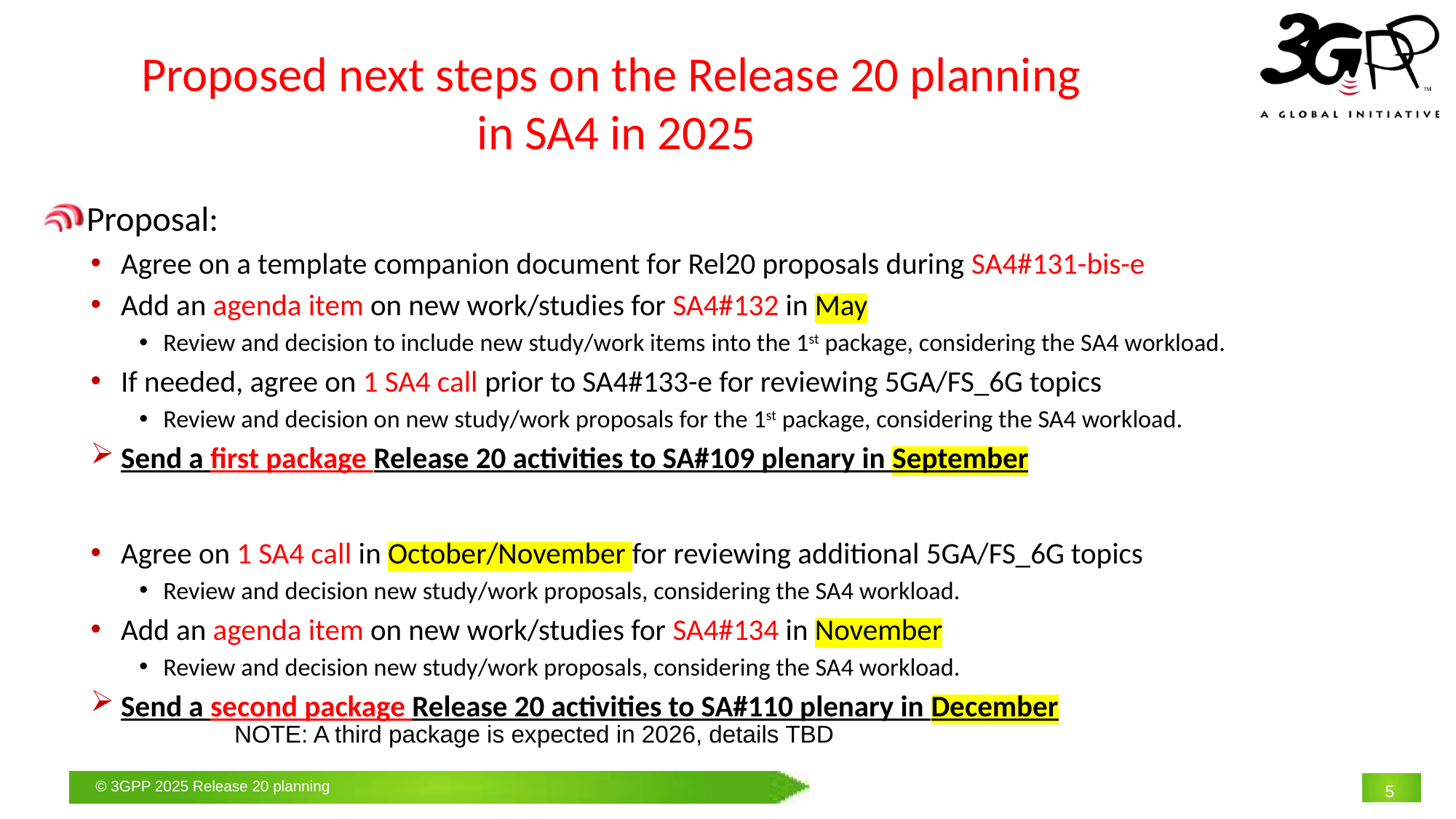

# Proposed next steps on the Release 20 planning in SA4 in 2025
 Proposal:
Agree on a template companion document for Rel20 proposals during SA4#131-bis-e
Add an agenda item on new work/studies for SA4#132 in May
Review and decision to include new study/work items into the 1st package, considering the SA4 workload.
If needed, agree on 1 SA4 call prior to SA4#133-e for reviewing 5GA/FS_6G topics
Review and decision on new study/work proposals for the 1st package, considering the SA4 workload.
Send a first package Release 20 activities to SA#109 plenary in September

Agree on 1 SA4 call in October/November for reviewing additional 5GA/FS_6G topics
Review and decision new study/work proposals, considering the SA4 workload.
Add an agenda item on new work/studies for SA4#134 in November
Review and decision new study/work proposals, considering the SA4 workload.
Send a second package Release 20 activities to SA#110 plenary in December

NOTE: A third package is expected in 2026, details TBD
5